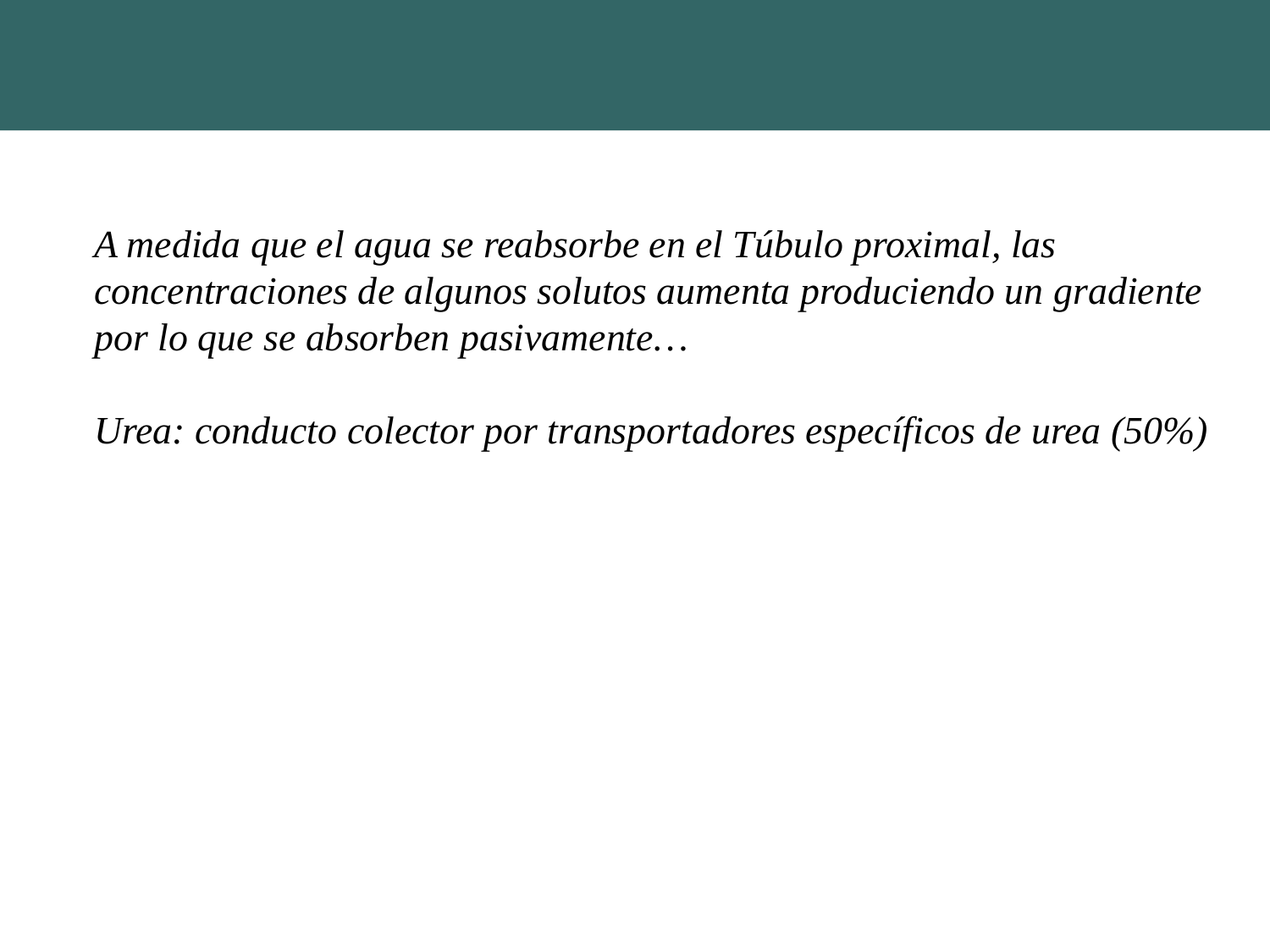

A medida que el agua se reabsorbe en el Túbulo proximal, las concentraciones de algunos solutos aumenta produciendo un gradiente por lo que se absorben pasivamente…

Urea: conducto colector por transportadores específicos de urea (50%)